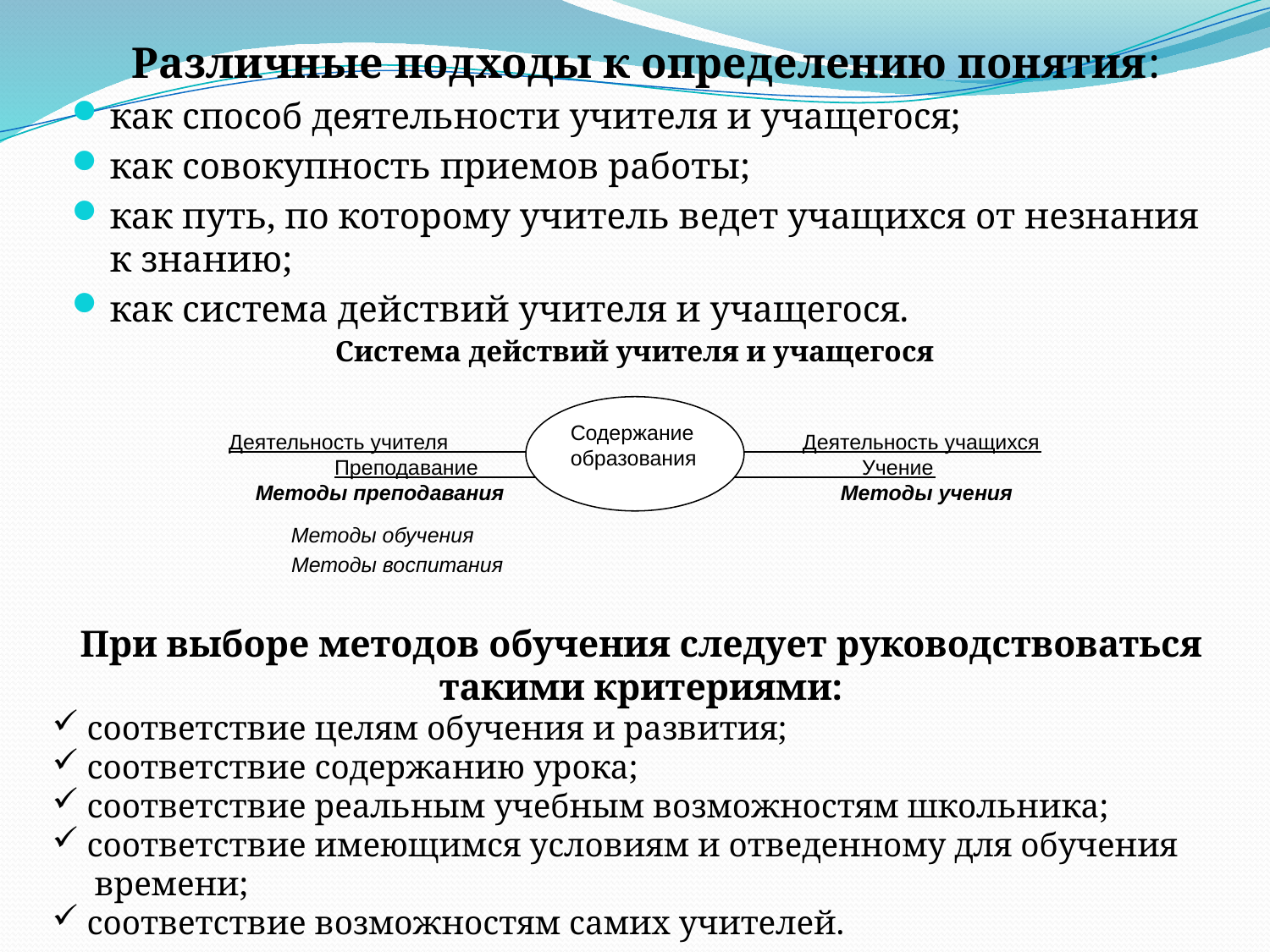

Различные подходы к определению понятия:
как способ деятельности учителя и учащегося;
как совокупность приемов работы;
как путь, по которому учитель ведет учащихся от незнания к знанию;
как система действий учителя и учащегося.
Система действий учителя и учащегося

Деятельность учителя                                                            Деятельность учащихся
Преподавание                                                                 Учение
Методы преподавания                                                         Методы учения

Содержание образования
Методы обучения
Методы воспитания
При выборе методов обучения следует руководствоваться такими критериями:
  соответствие целям обучения и развития;
  соответствие содержанию урока;
  соответствие реальным учебным возможностям школьника;
  соответствие имеющимся условиям и отведенному для обучения
     времени;
  соответствие возможностям самих учителей.